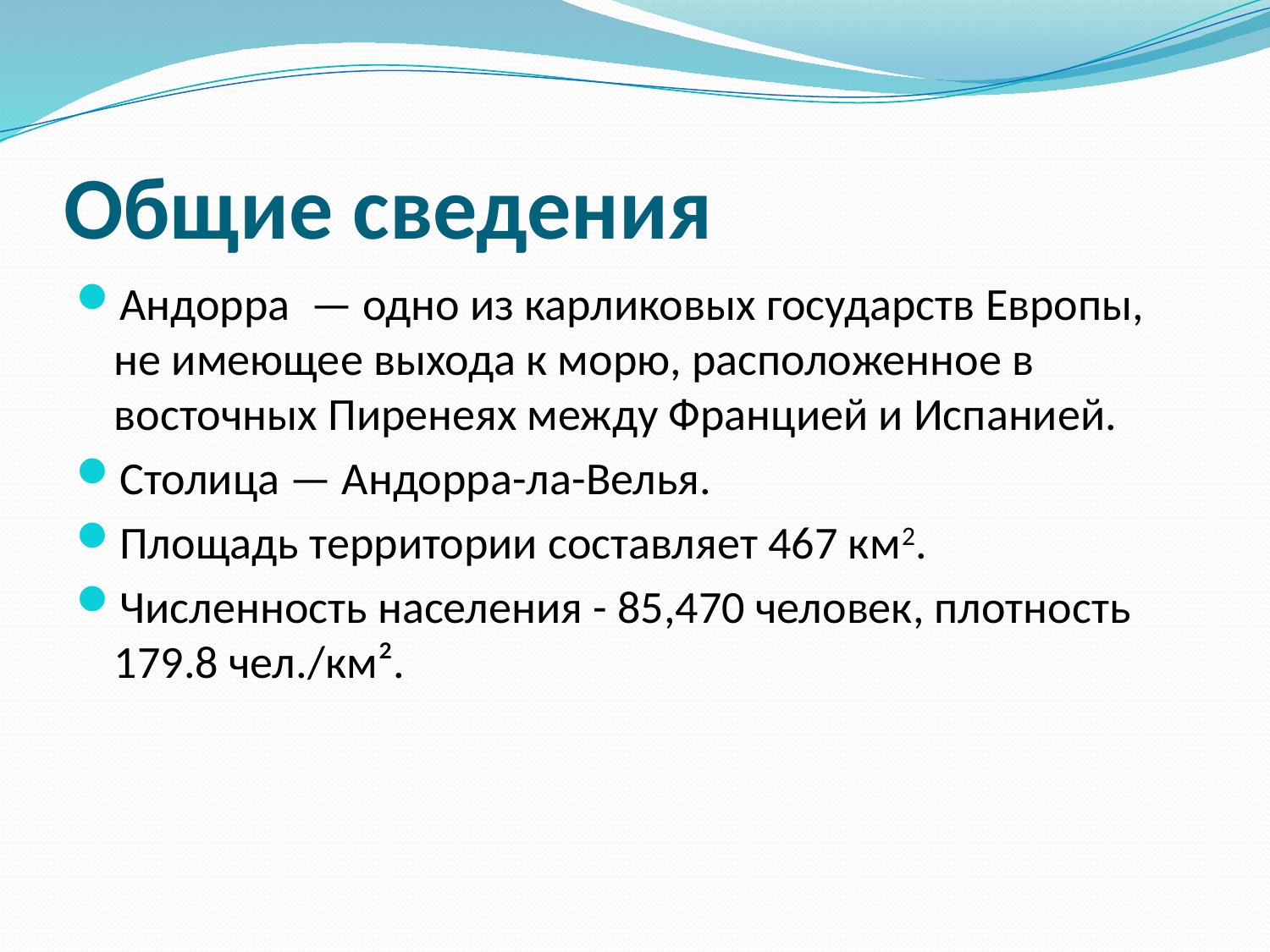

# Общие сведения
Андорра  — одно из карликовых государств Европы, не имеющее выхода к морю, расположенное в восточных Пиренеях между Францией и Испанией.
Столица — Андорра-ла-Велья.
Площадь территории составляет 467 км2.
Численность населения - 85,470 человек, плотность 179.8 чел./км².